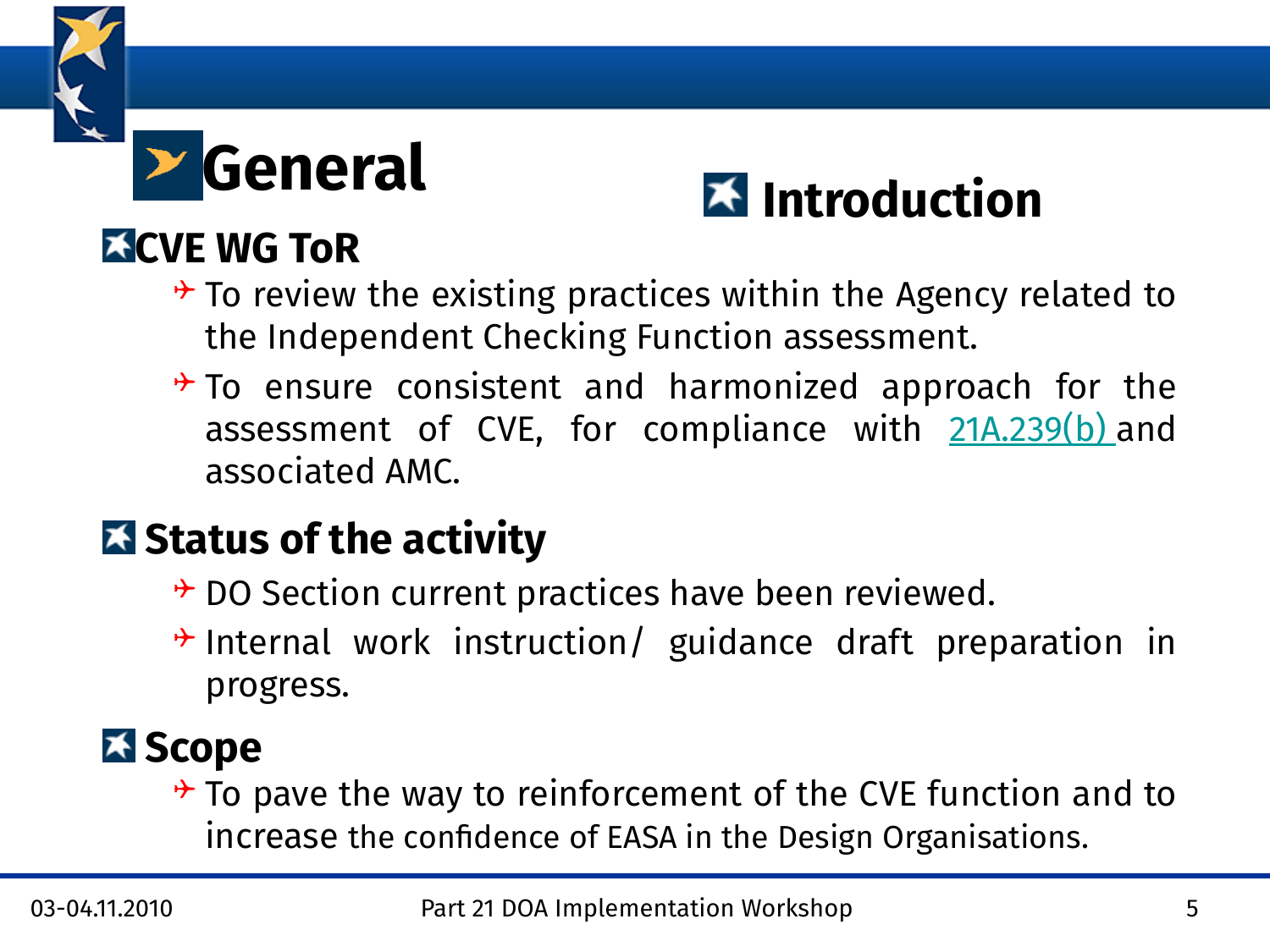

General
 Introduction
CVE WG ToR
To review the existing practices within the Agency related to the Independent Checking Function assessment.
To ensure consistent and harmonized approach for the assessment of CVE, for compliance with 21A.239(b) and associated AMC.
 Status of the activity
DO Section current practices have been reviewed.
Internal work instruction/ guidance draft preparation in progress.
 Scope
To pave the way to reinforcement of the CVE function and to increase the confidence of EASA in the Design Organisations.
03-04.11.2010
Part 21 DOA Implementation Workshop
5